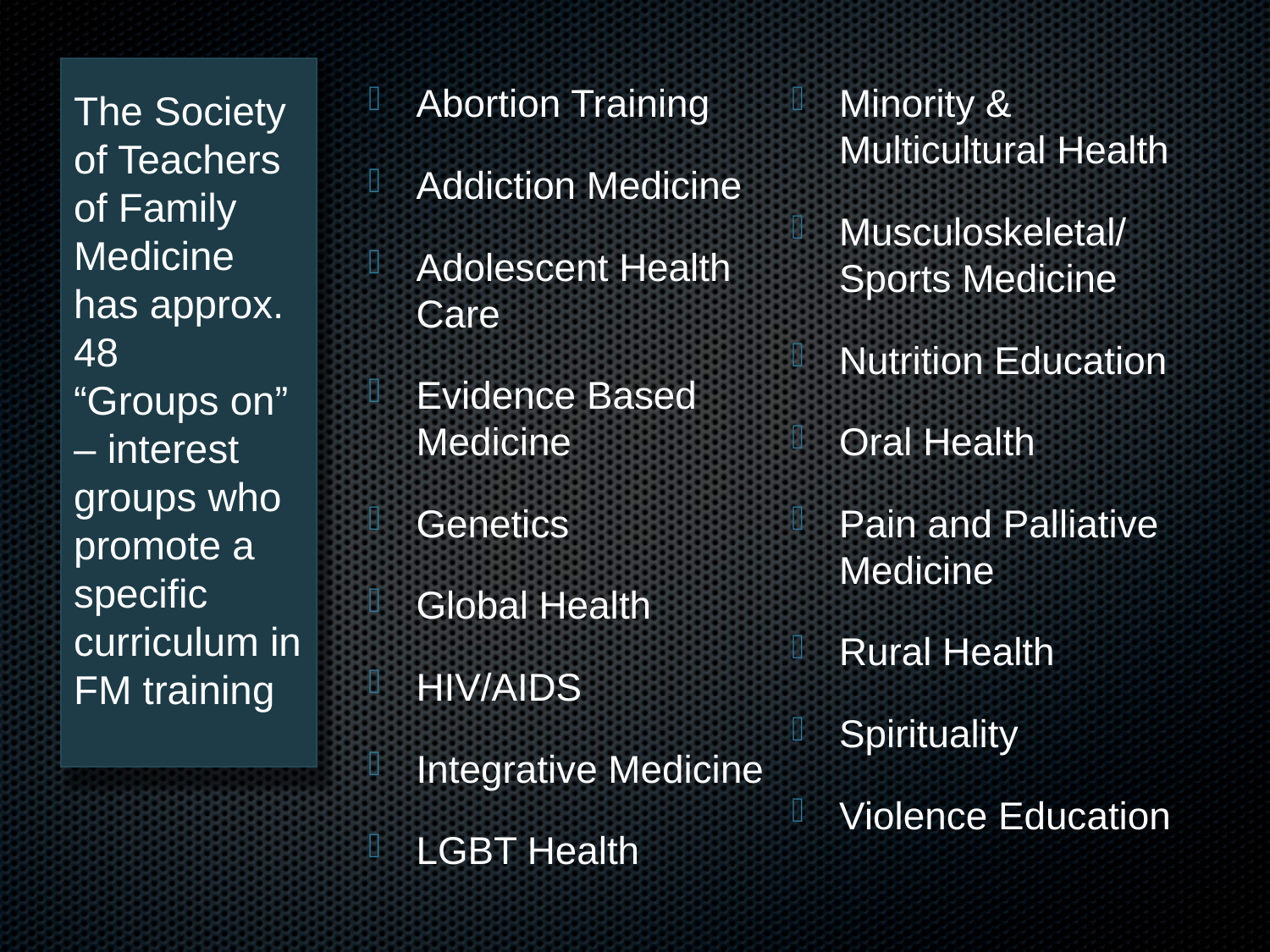

# The Society of Teachers of Family Medicine has approx. 48 “Groups on” – interest groups who promote a specific curriculum in FM training
Abortion Training
Addiction Medicine
Adolescent Health Care
Evidence Based Medicine
Genetics
Global Health
HIV/AIDS
Integrative Medicine
LGBT Health
Minority & Multicultural Health
Musculoskeletal/Sports Medicine
Nutrition Education
Oral Health
Pain and Palliative Medicine
Rural Health
Spirituality
Violence Education